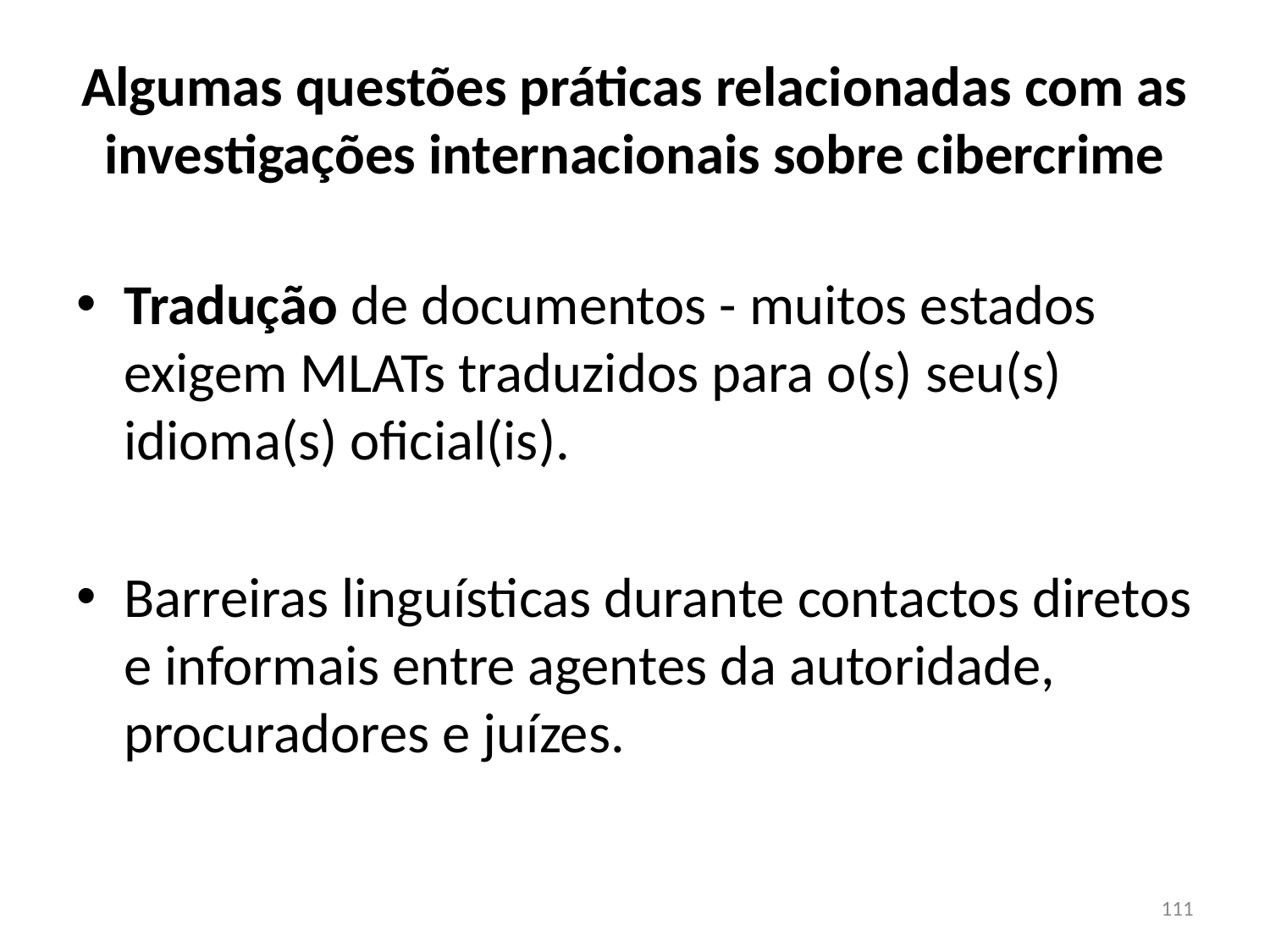

# Algumas questões práticas relacionadas com as investigações internacionais sobre cibercrime
Tradução de documentos - muitos estados exigem MLATs traduzidos para o(s) seu(s) idioma(s) oficial(is).

Barreiras linguísticas durante contactos diretos e informais entre agentes da autoridade, procuradores e juízes.
111